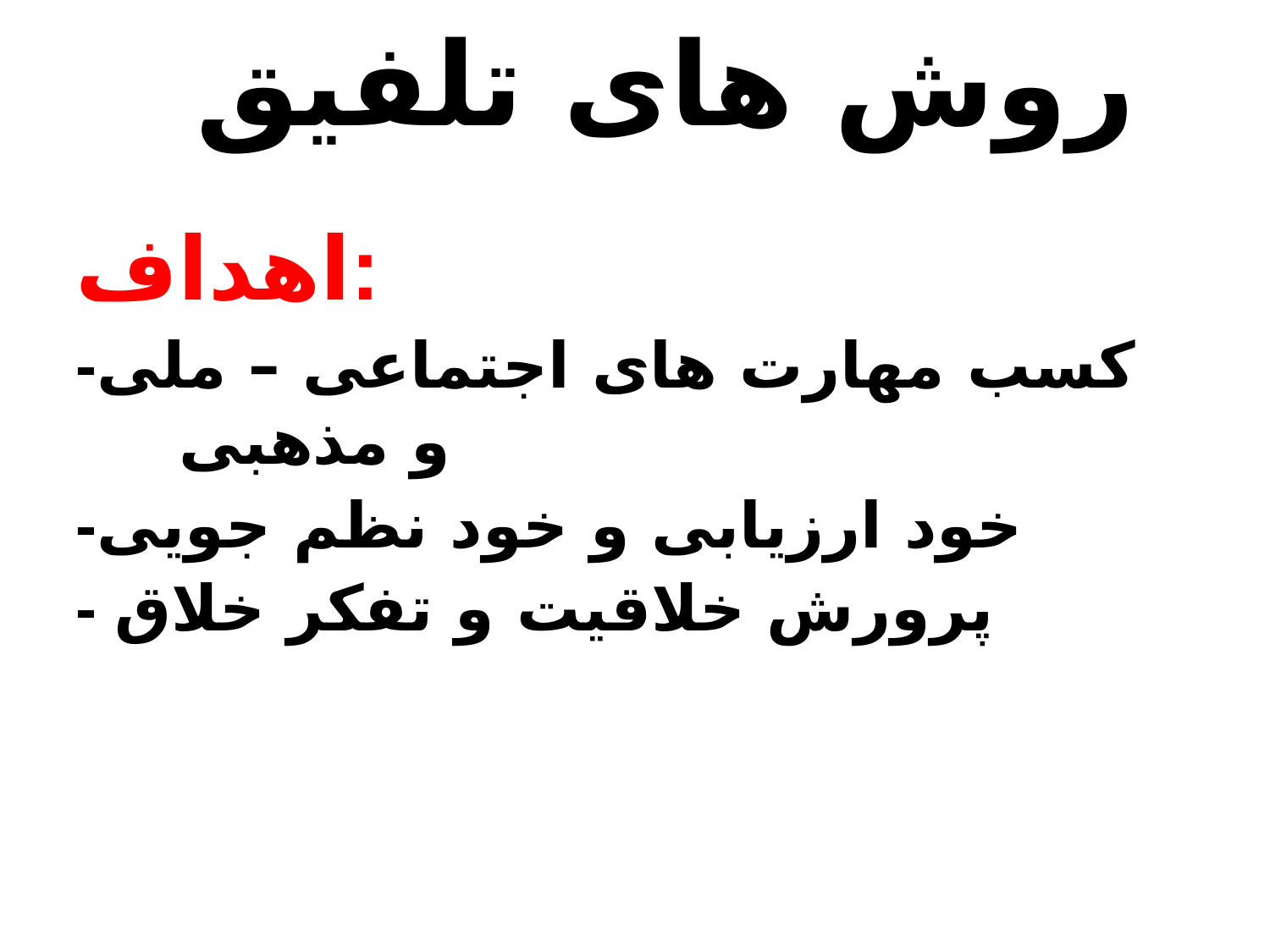

روش های تلفیق
اهداف:
-کسب مهارت های اجتماعی – ملی و مذهبی
-خود ارزیابی و خود نظم جویی
- پرورش خلاقیت و تفکر خلاق